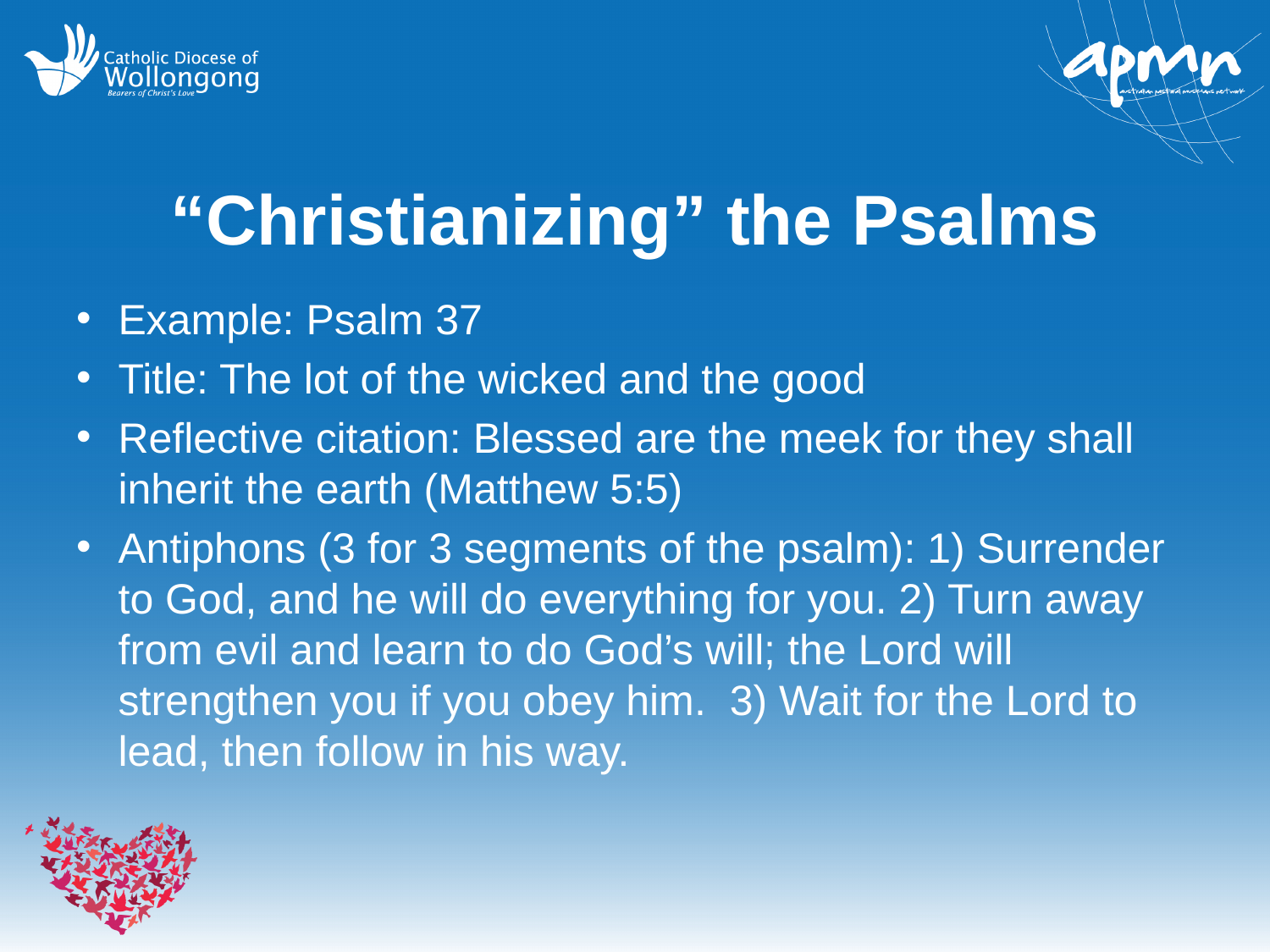

# “Christianizing” the Psalms
Example: Psalm 37
Title: The lot of the wicked and the good
Reflective citation: Blessed are the meek for they shall inherit the earth (Matthew 5:5)
Antiphons (3 for 3 segments of the psalm): 1) Surrender to God, and he will do everything for you. 2) Turn away from evil and learn to do God’s will; the Lord will strengthen you if you obey him.  3) Wait for the Lord to lead, then follow in his way.